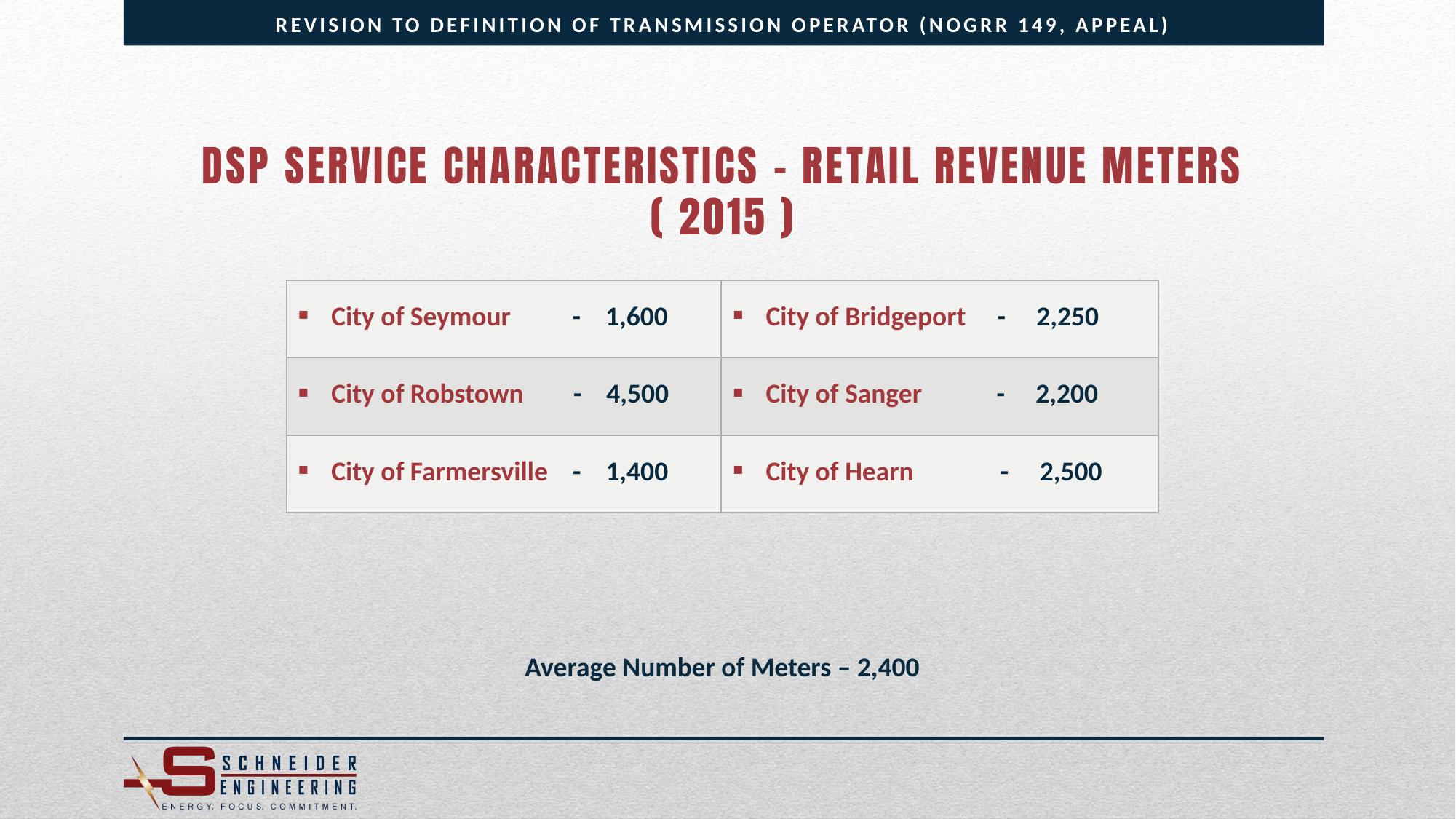

Revision to Definition of Transmission Operator (NOGRR 149, Appeal)
DSP SERVICE CHARACTERISTICS – RETAIL REVENUE METERS
( 2015 )
| City of Seymour - 1,600 | City of Bridgeport - 2,250 |
| --- | --- |
| City of Robstown - 4,500 | City of Sanger - 2,200 |
| City of Farmersville - 1,400 | City of Hearn - 2,500 |
Average Number of Meters – 2,400